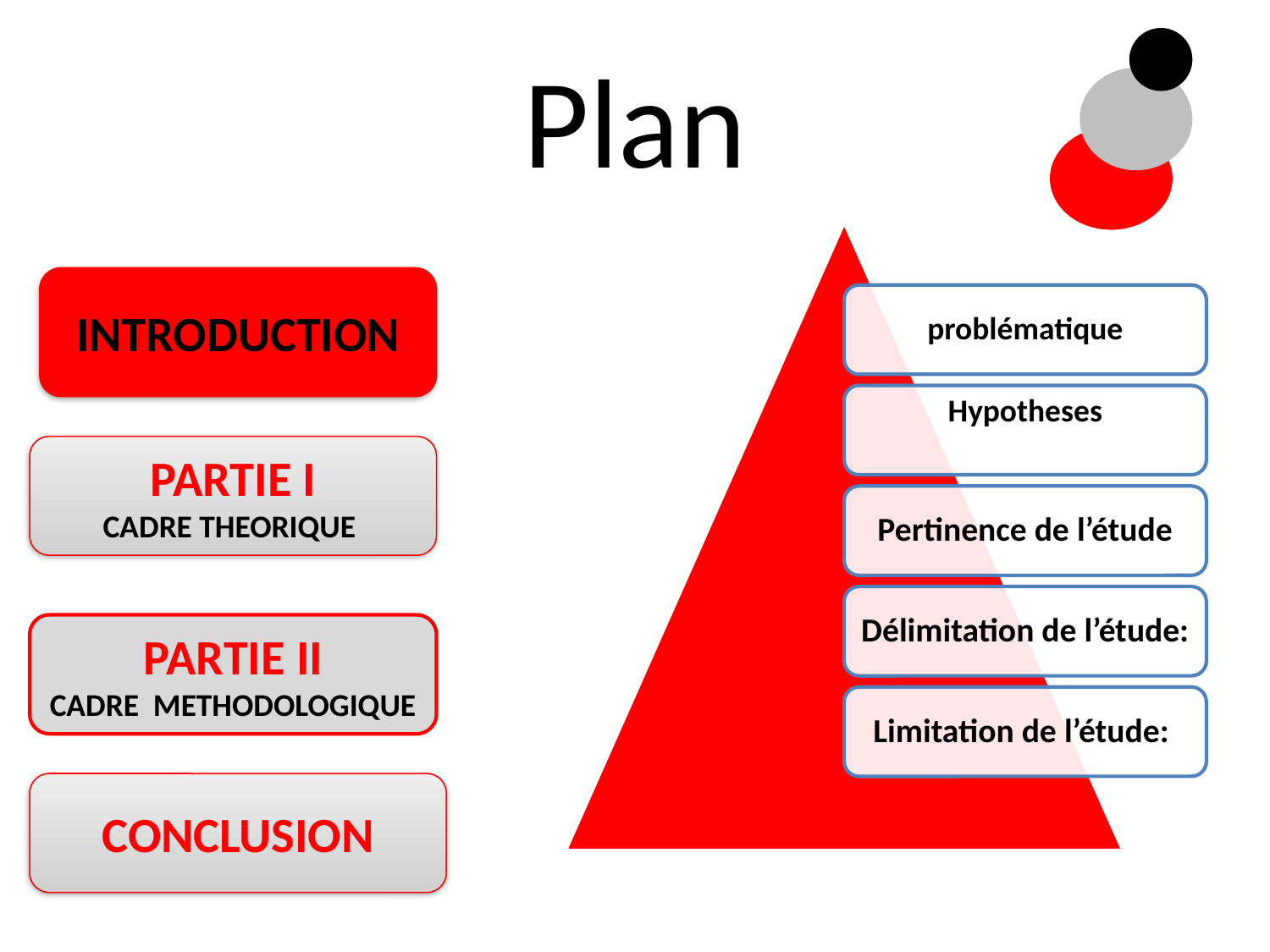

# Plan

problématique
Hypotheses

Pertinence de l’étude
Délimitation de l’étude:
Limitation de l’étude:
INTRODUCTION
PARTIE I
CADRE THEORIQUE
PARTIE II
CADRE  METHODOLOGIQUE
CONCLUSION